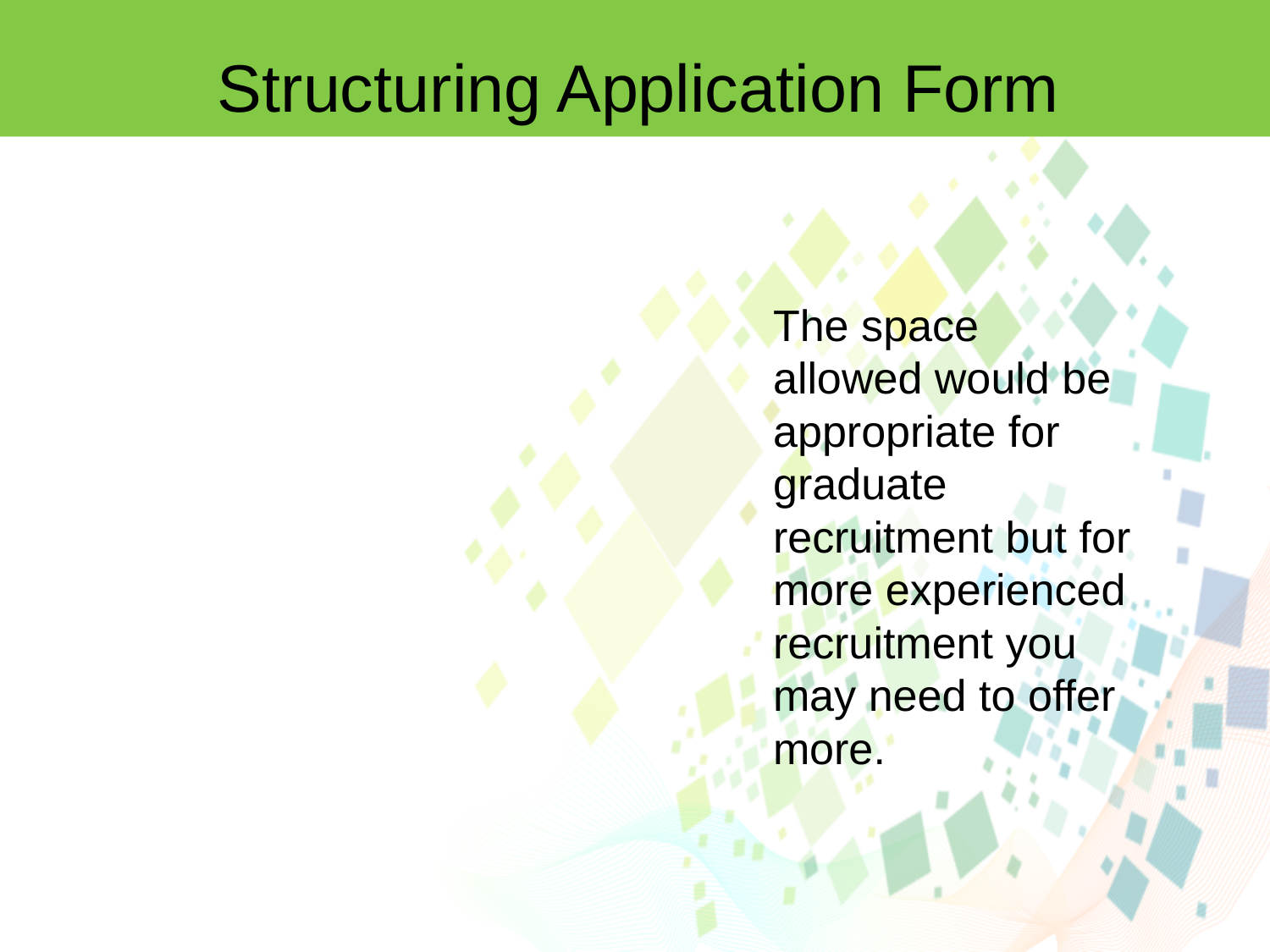

Structuring Application Form
The space allowed would be appropriate for graduate recruitment but for more experienced recruitment you may need to offer more.